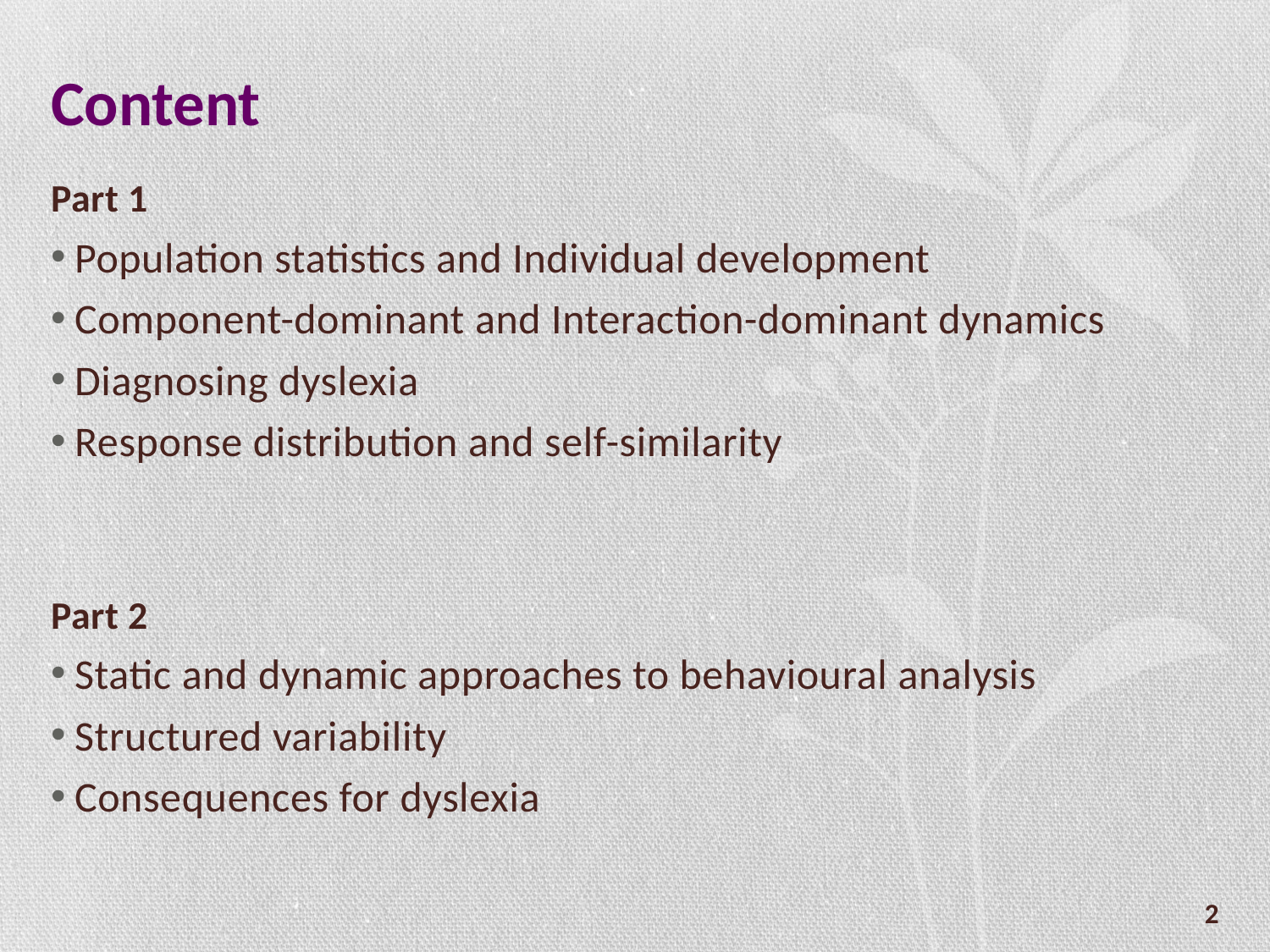

# Content
Part 1
Population statistics and Individual development
Component-dominant and Interaction-dominant dynamics
Diagnosing dyslexia
Response distribution and self-similarity

Part 2
Static and dynamic approaches to behavioural analysis
Structured variability
Consequences for dyslexia

2